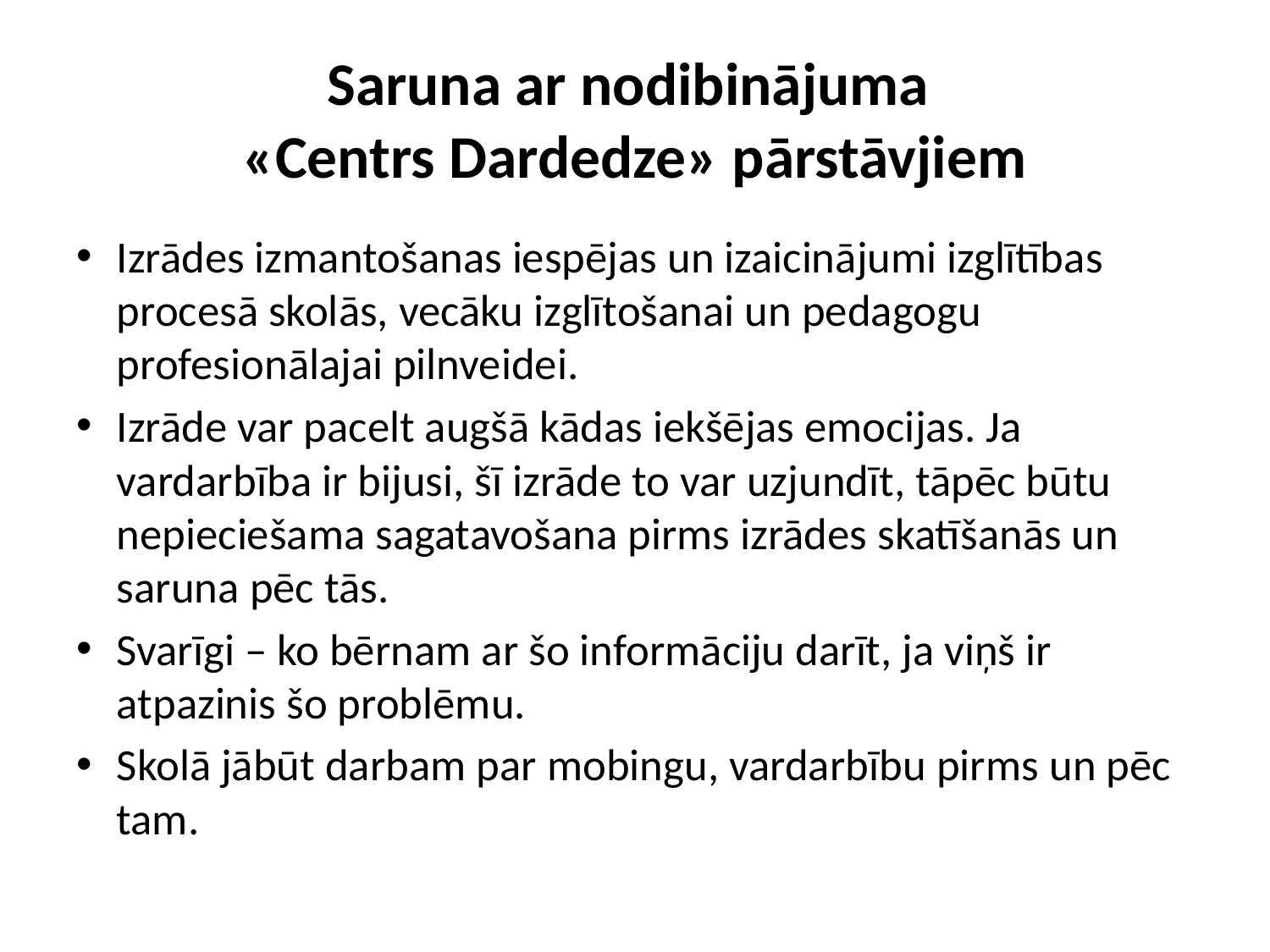

# Saruna ar nodibinājuma «Centrs Dardedze» pārstāvjiem
Izrādes izmantošanas iespējas un izaicinājumi izglītības procesā skolās, vecāku izglītošanai un pedagogu profesionālajai pilnveidei.
Izrāde var pacelt augšā kādas iekšējas emocijas. Ja vardarbība ir bijusi, šī izrāde to var uzjundīt, tāpēc būtu nepieciešama sagatavošana pirms izrādes skatīšanās un saruna pēc tās.
Svarīgi – ko bērnam ar šo informāciju darīt, ja viņš ir atpazinis šo problēmu.
Skolā jābūt darbam par mobingu, vardarbību pirms un pēc tam.